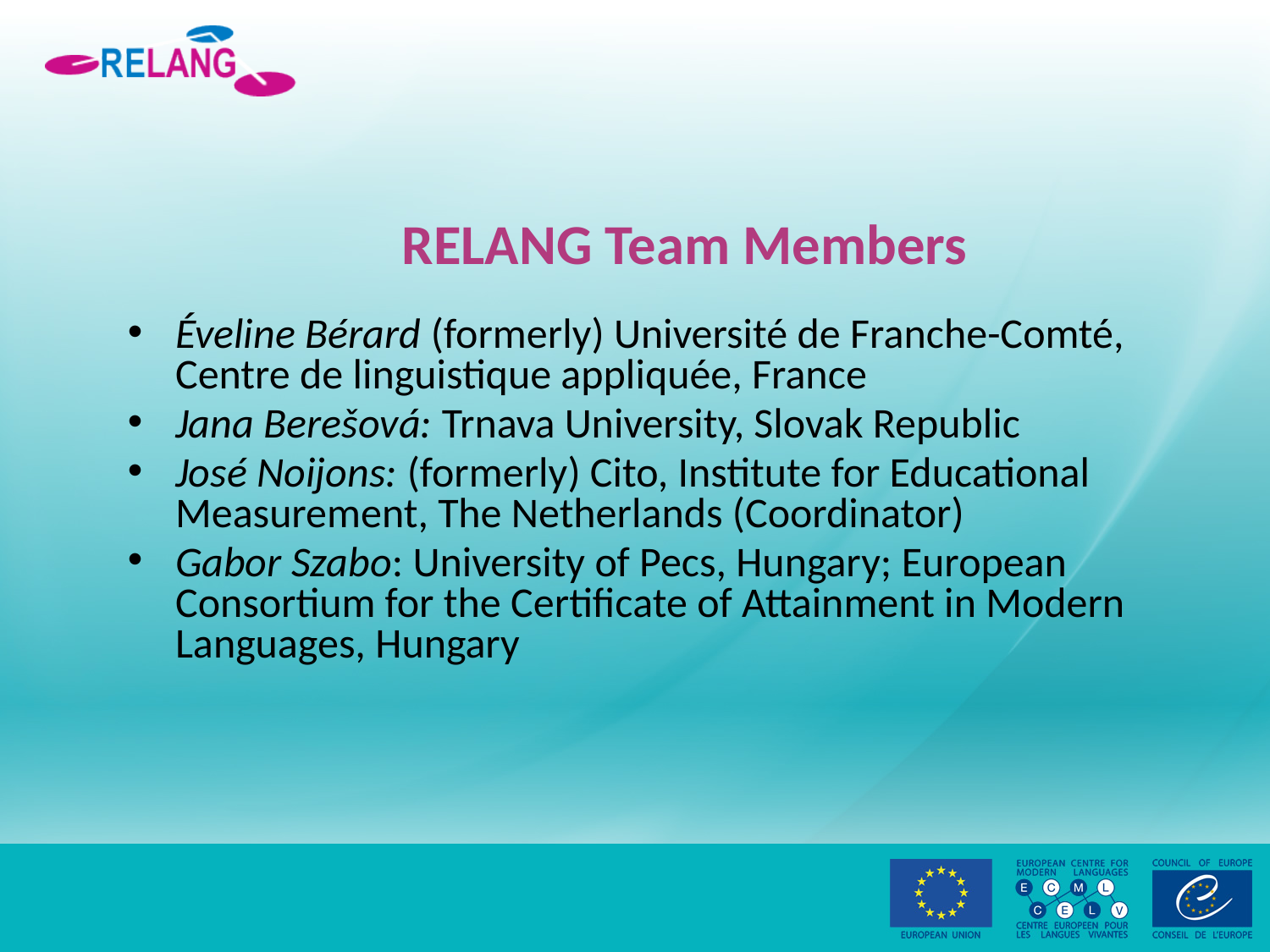

# RELANG Team Members

Éveline Bérard (formerly) Université de Franche-Comté, Centre de linguistique appliquée, France
Jana Berešová: Trnava University, Slovak Republic
José Noijons: (formerly) Cito, Institute for Educational Measurement, The Netherlands (Coordinator)
Gabor Szabo: University of Pecs, Hungary; European Consortium for the Certificate of Attainment in Modern Languages, Hungary